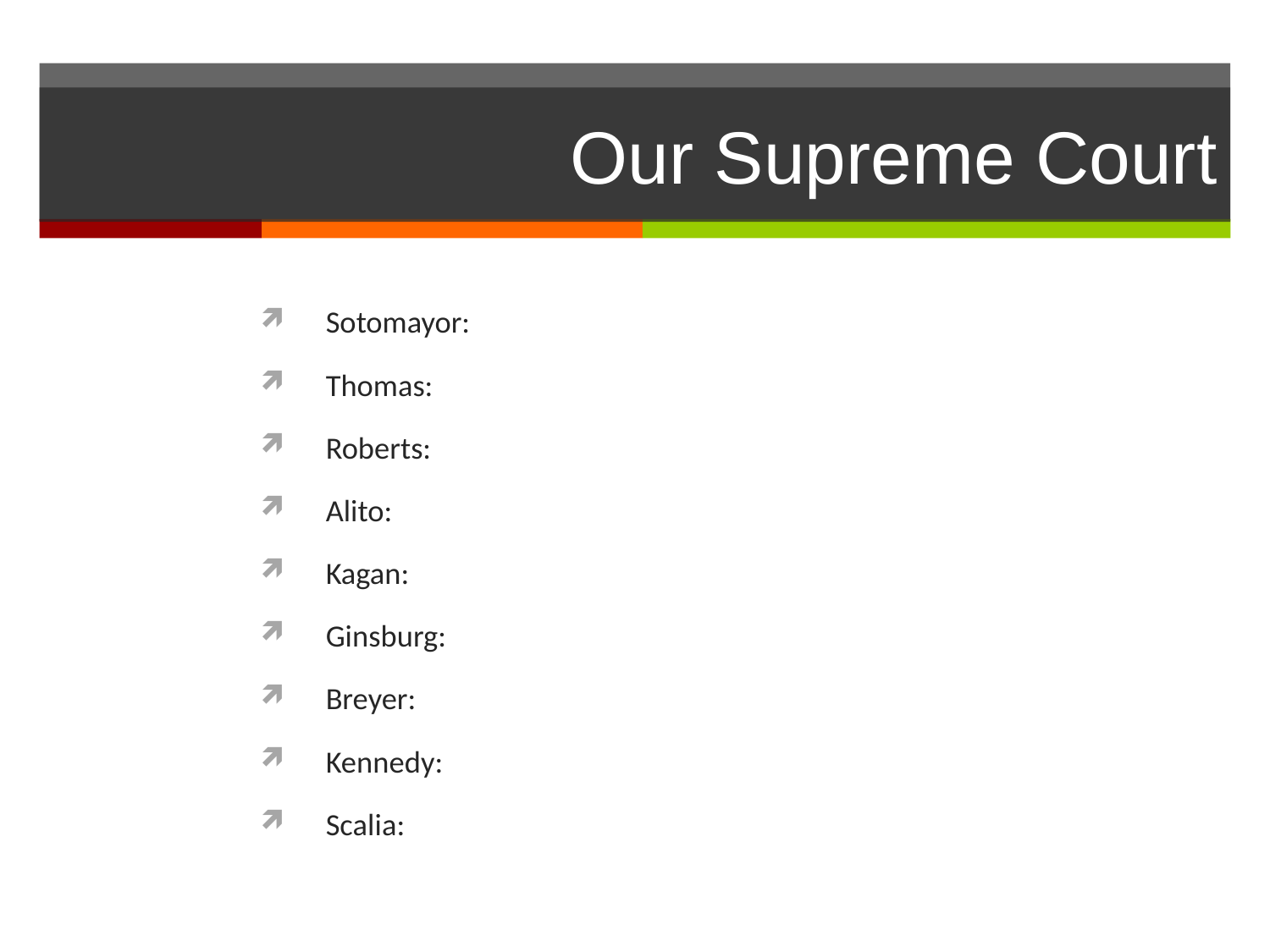

# Our Supreme Court
Sotomayor:
Thomas:
Roberts:
Alito:
Kagan:
Ginsburg:
Breyer:
Kennedy:
Scalia: